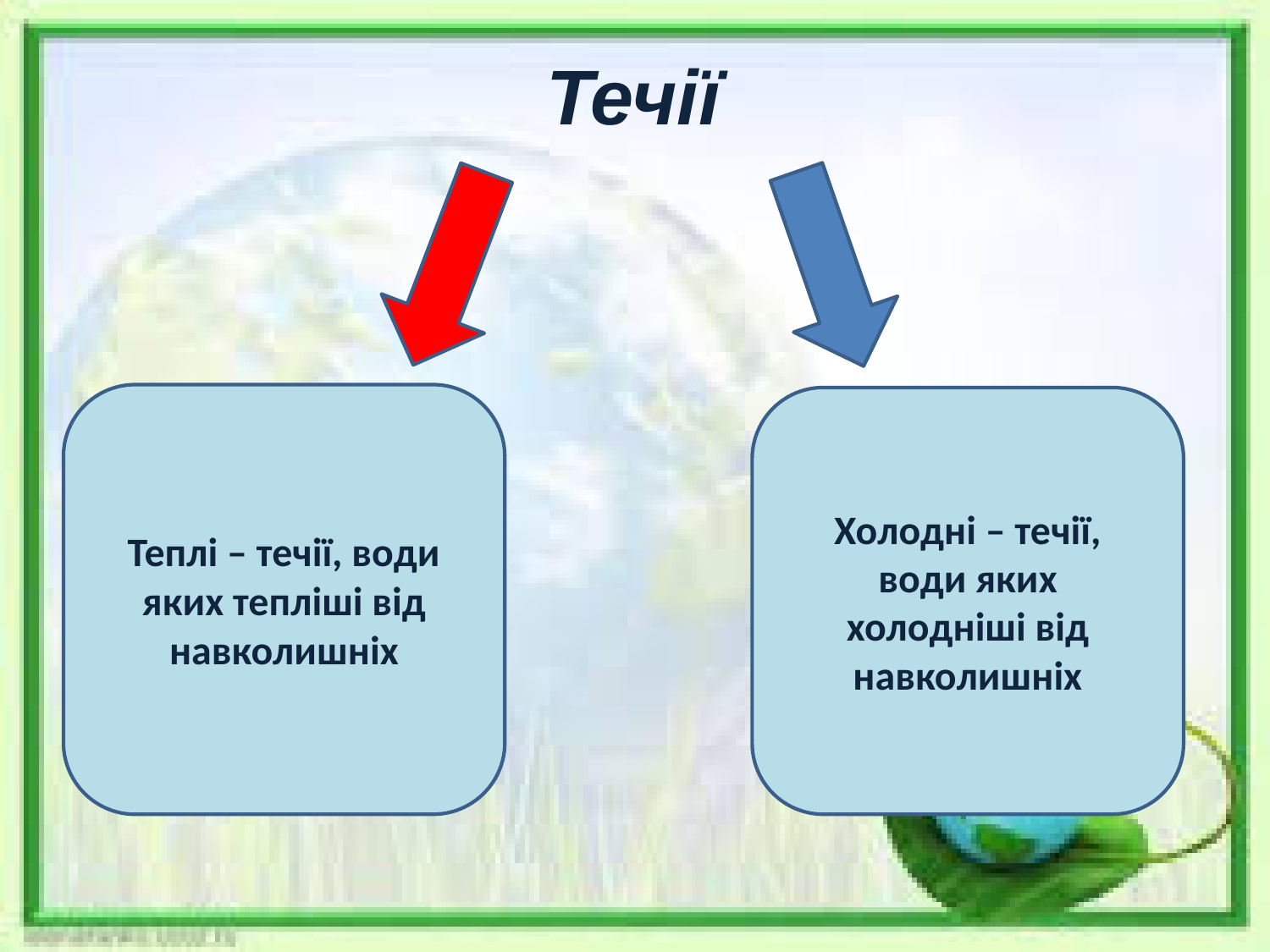

Течії

Теплі – течії, води яких тепліші від навколишніх
Холодні – течії, води яких холодніші від навколишніх